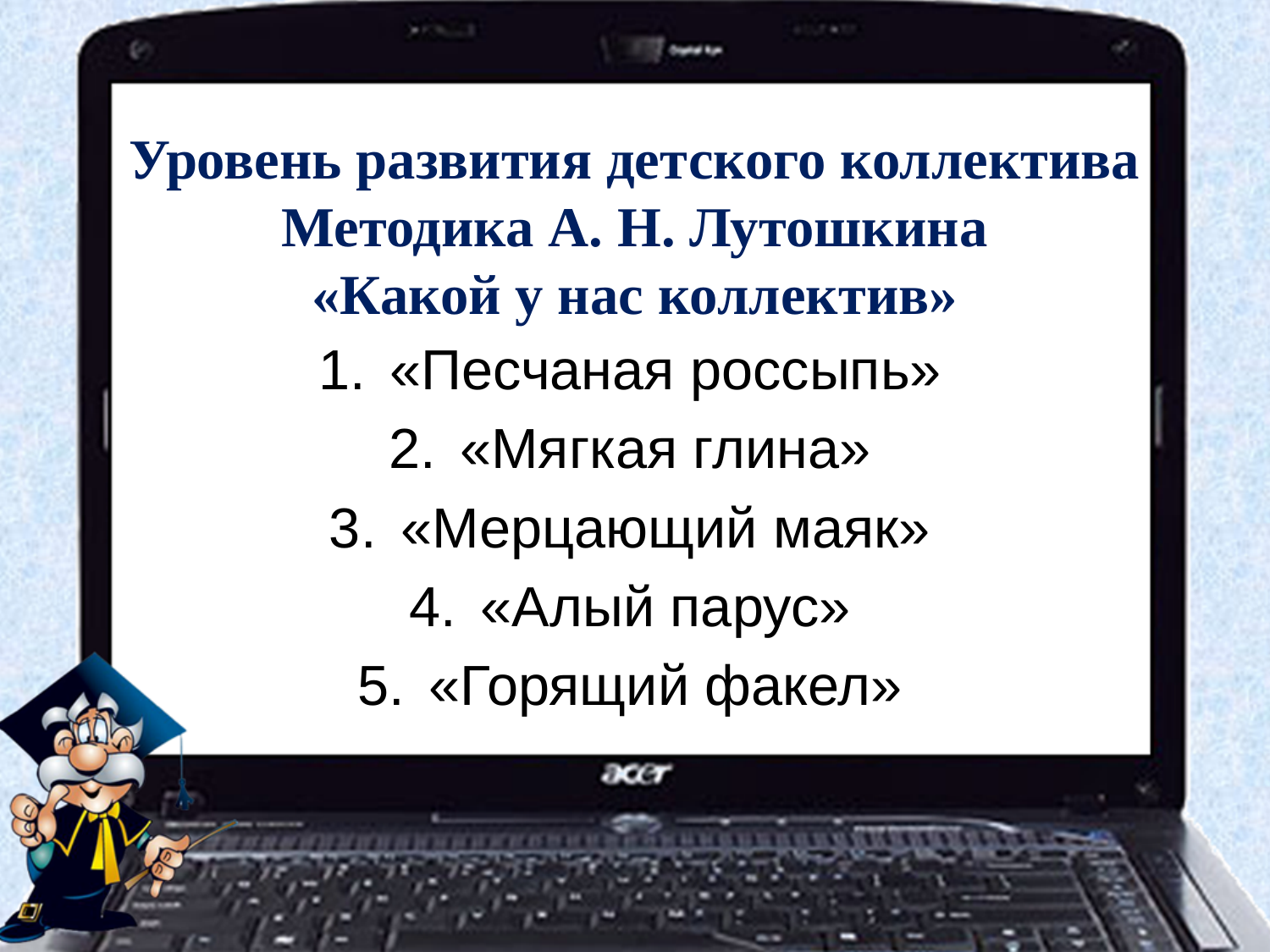

#
Уровень развития детского коллектива
Методика А. Н. Лутошкина
«Какой у нас коллектив»

«Песчаная россыпь»
«Мягкая глина»
«Мерцающий маяк»
«Алый парус»
«Горящий факел»